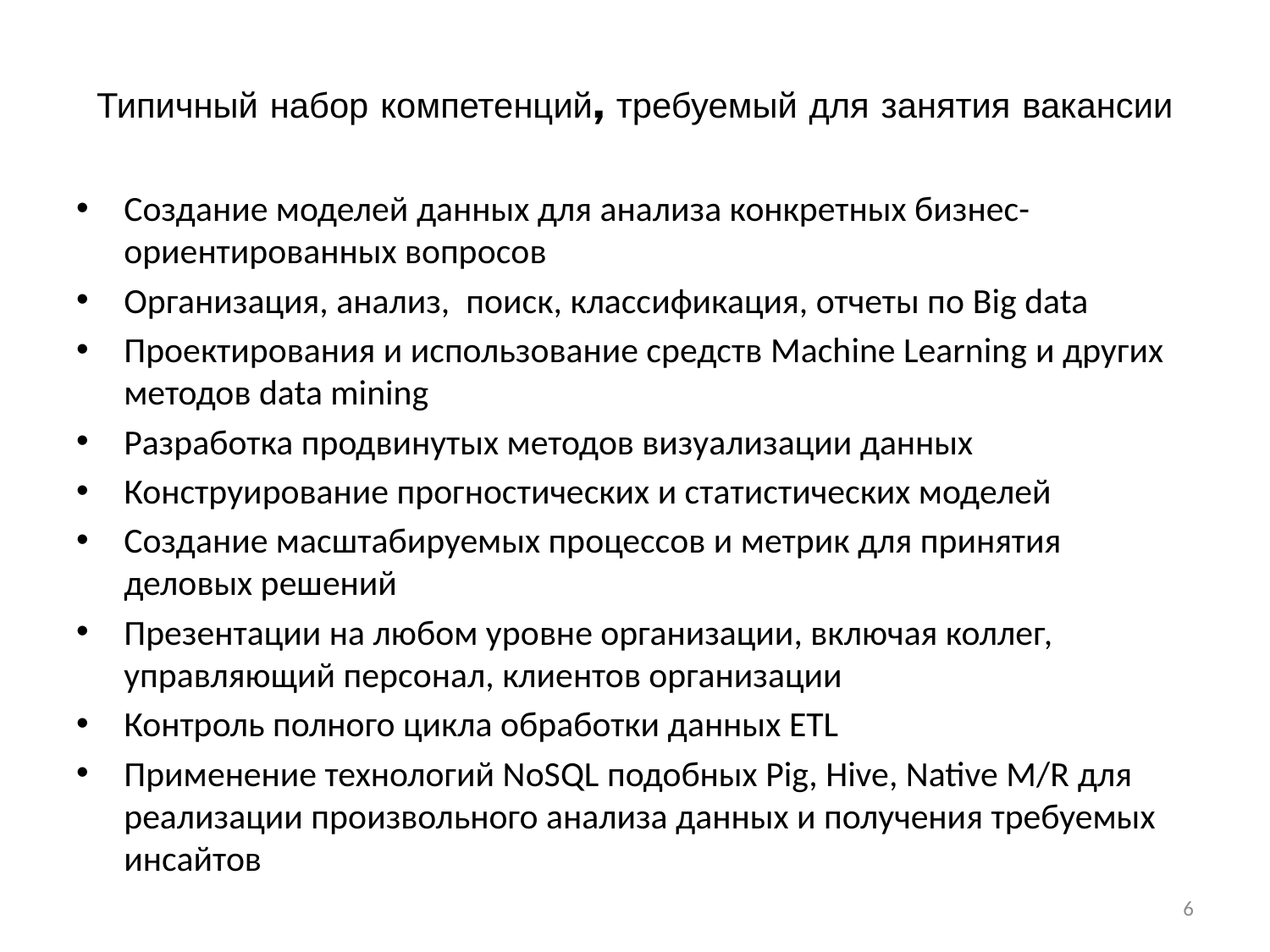

# Типичный набор компетенций, требуемый для занятия вакансии
Создание моделей данных для анализа конкретных бизнес-ориентированных вопросов
Организация, анализ,  поиск, классификация, отчеты по Big data
Проектирования и использование средств Machine Learning и других методов data mining
Разработка продвинутых методов визуализации данных
Конструирование прогностических и статистических моделей
Создание масштабируемых процессов и метрик для принятия деловых решений
Презентации на любом уровне организации, включая коллег, управляющий персонал, клиентов организации
Контроль полного цикла обработки данных ETL
Применение технологий NoSQL подобных Pig, Hive, Native M/R для реализации произвольного анализа данных и получения требуемых инсайтов

6